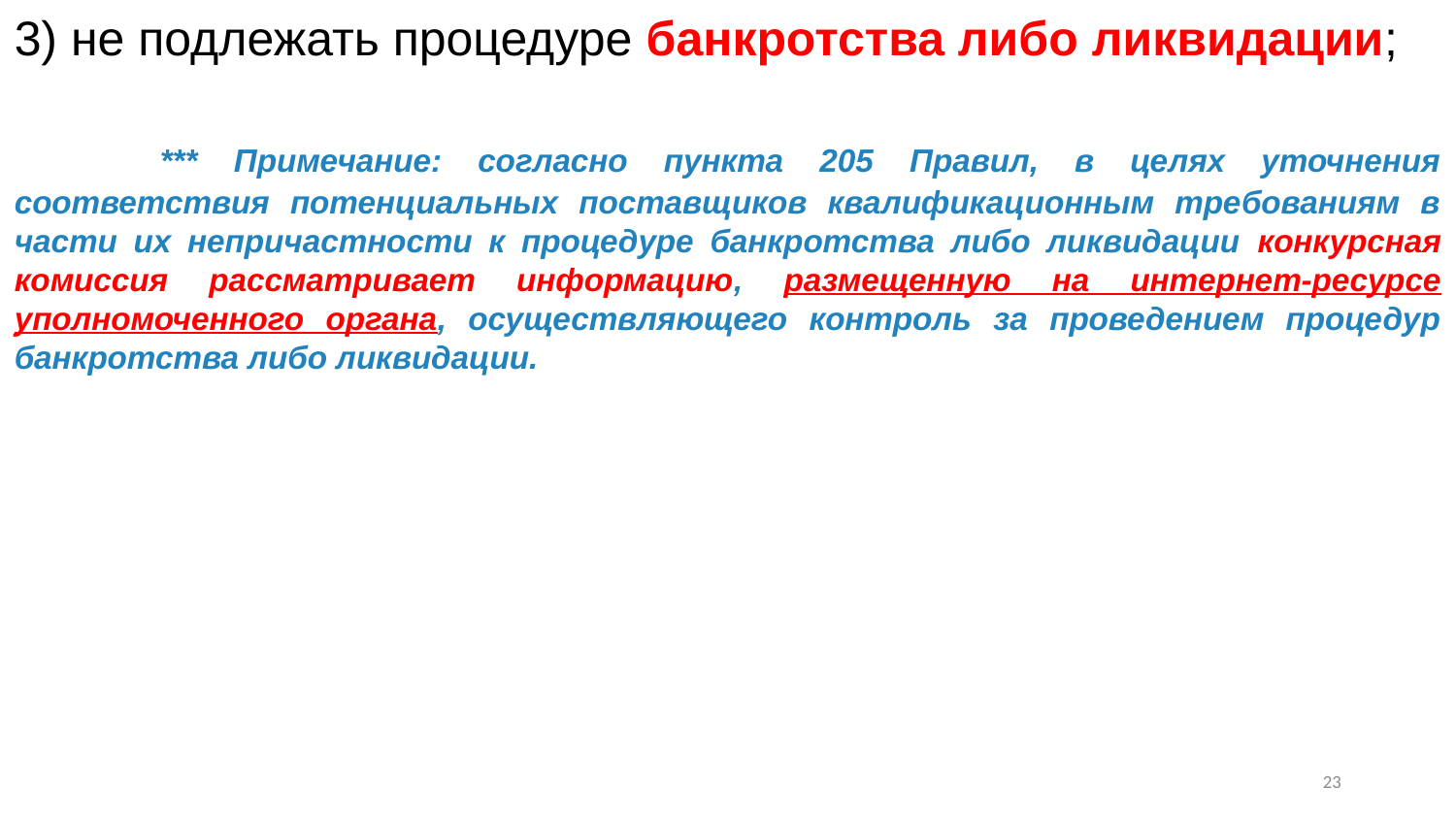

3) не подлежать процедуре банкротства либо ликвидации;

	*** Примечание: согласно пункта 205 Правил, в целях уточнения соответствия потенциальных поставщиков квалификационным требованиям в части их непричастности к процедуре банкротства либо ликвидации конкурсная комиссия рассматривает информацию, размещенную на интернет-ресурсе уполномоченного органа, осуществляющего контроль за проведением процедур банкротства либо ликвидации.
23